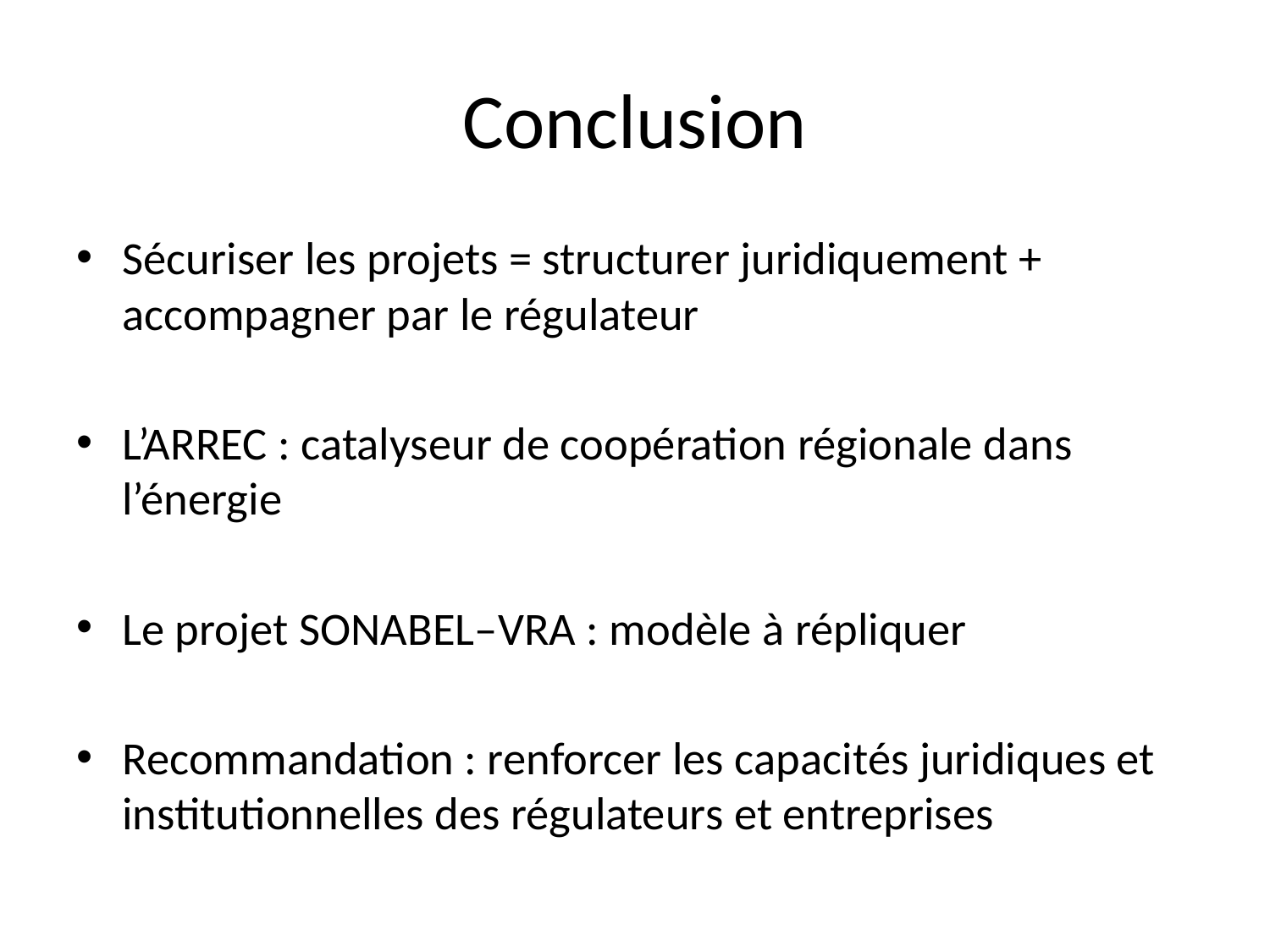

# Conclusion
Sécuriser les projets = structurer juridiquement + accompagner par le régulateur

L’ARREC : catalyseur de coopération régionale dans l’énergie

Le projet SONABEL–VRA : modèle à répliquer

Recommandation : renforcer les capacités juridiques et institutionnelles des régulateurs et entreprises